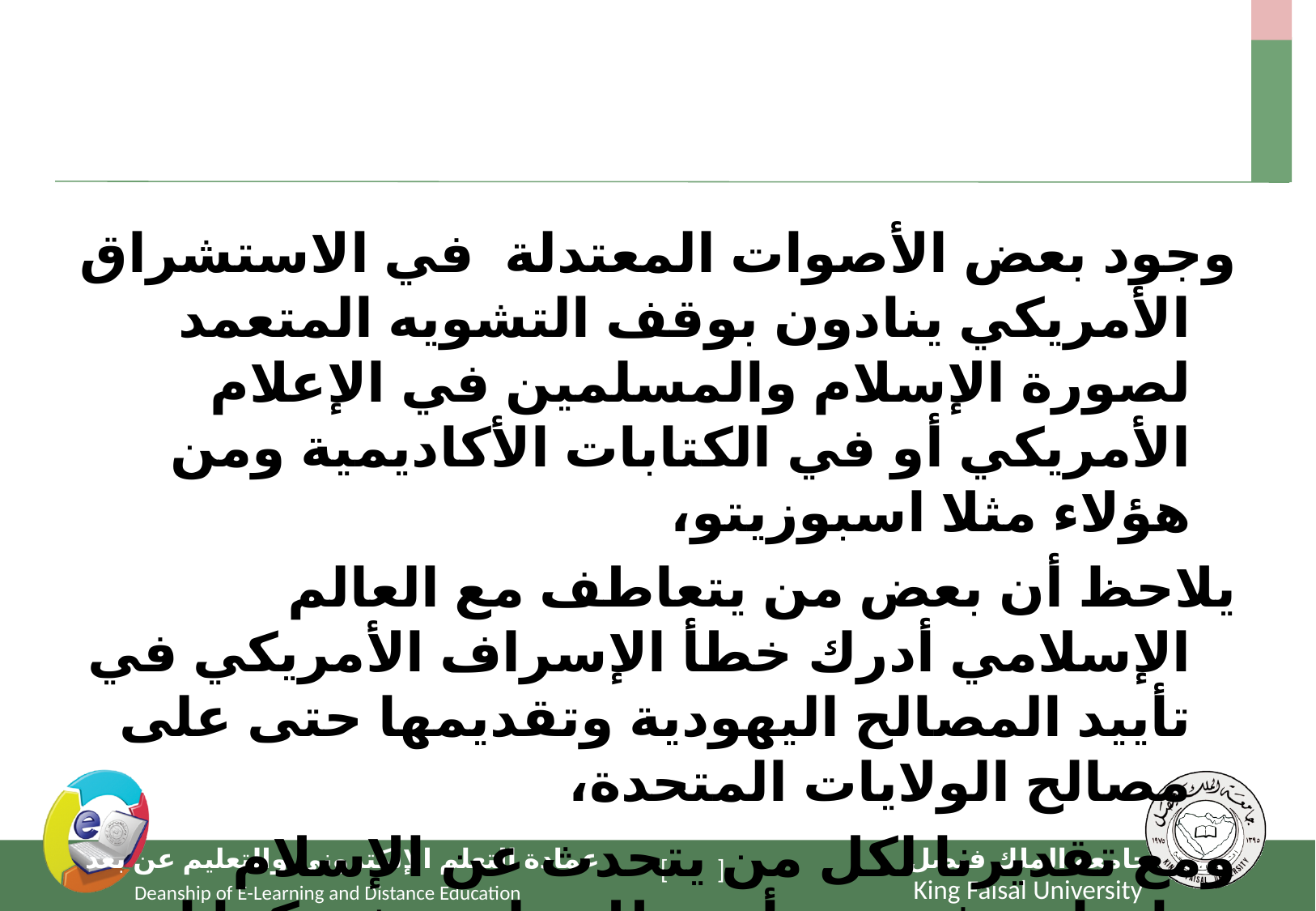

#
وجود بعض الأصوات المعتدلة  في الاستشراق الأمريكي ينادون بوقف التشويه المتعمد لصورة الإسلام والمسلمين في الإعلام الأمريكي أو في الكتابات الأكاديمية ومن هؤلاء مثلا اسبوزيتو،
يلاحظ أن بعض من يتعاطف مع العالم الإسلامي أدرك خطأ الإسراف الأمريكي في تأييد المصالح اليهودية وتقديمها حتى على مصالح الولايات المتحدة،
ومع تقديرنا لكل من يتحدث عن الإسلام بإيجابية فينبغي أن نظل على حذر، كما إنه يتوجب على المسلمين أن يحرصوا على أن يكون لهم وجود في خارطة الإعلام الغربي.